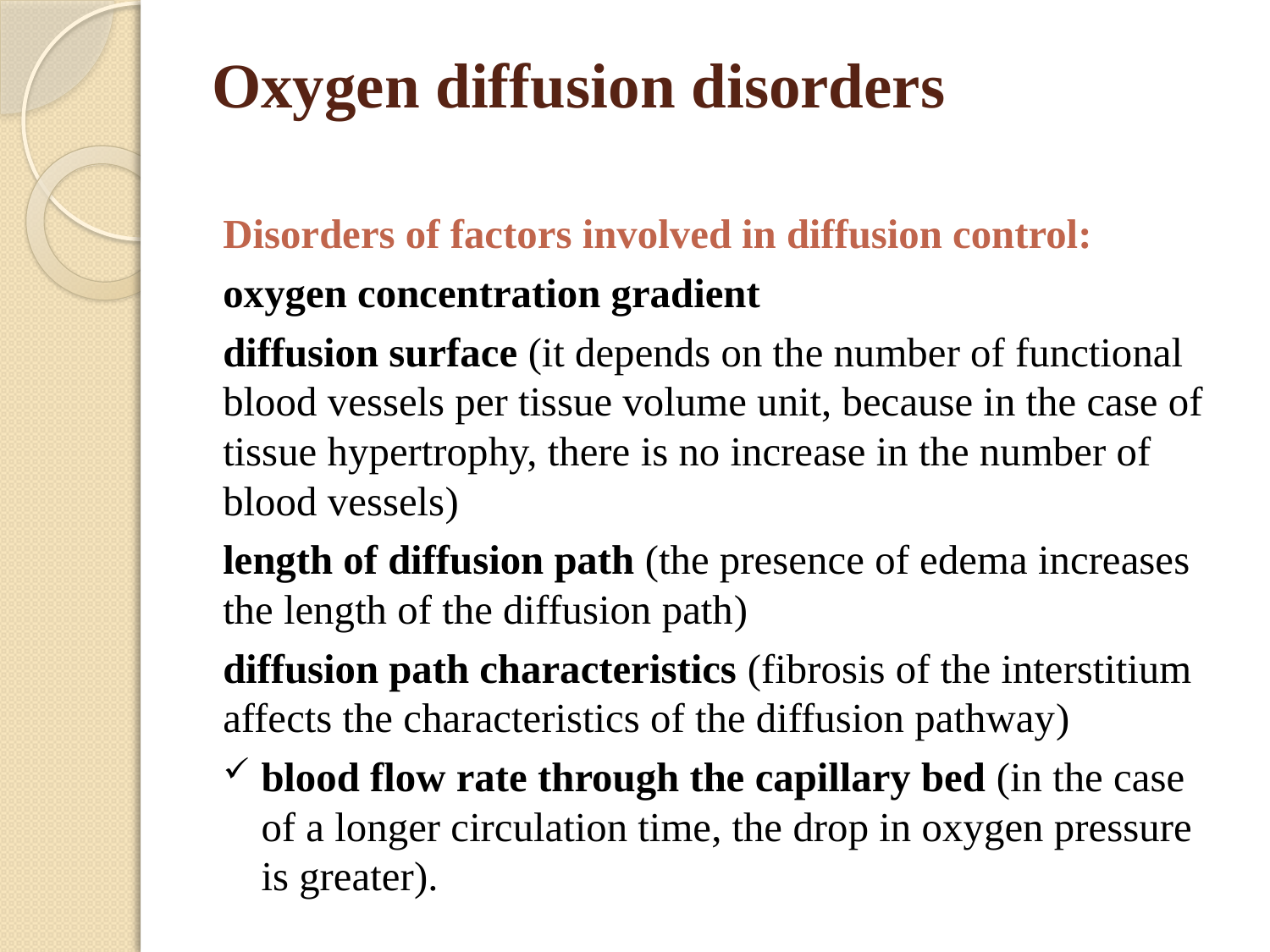

# Oxygen diffusion disorders

Disorders of factors involved in diffusion control:
oxygen concentration gradient
diffusion surface (it depends on the number of functional blood vessels per tissue volume unit, because in the case of tissue hypertrophy, there is no increase in the number of blood vessels)
length of diffusion path (the presence of edema increases the length of the diffusion path)
diffusion path characteristics (fibrosis of the interstitium affects the characteristics of the diffusion pathway)
blood flow rate through the capillary bed (in the case of a longer circulation time, the drop in oxygen pressure is greater).